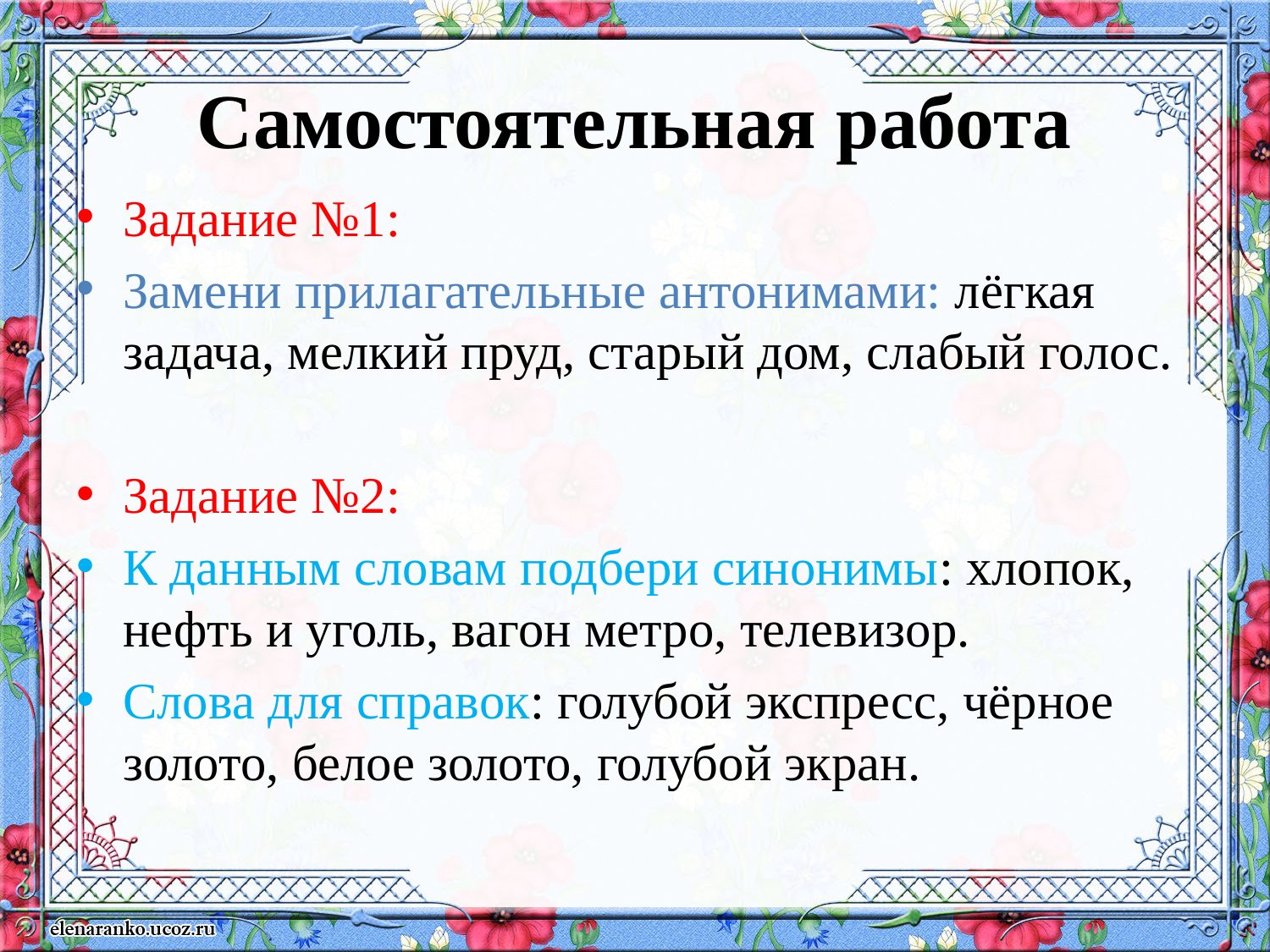

# Самостоятельная работа
Задание №1:
Замени прилагательные антонимами: лёгкая задача, мелкий пруд, старый дом, слабый голос.

Задание №2:
К данным словам подбери синонимы: хлопок, нефть и уголь, вагон метро, телевизор.
Слова для справок: голубой экспресс, чёрное золото, белое золото, голубой экран.